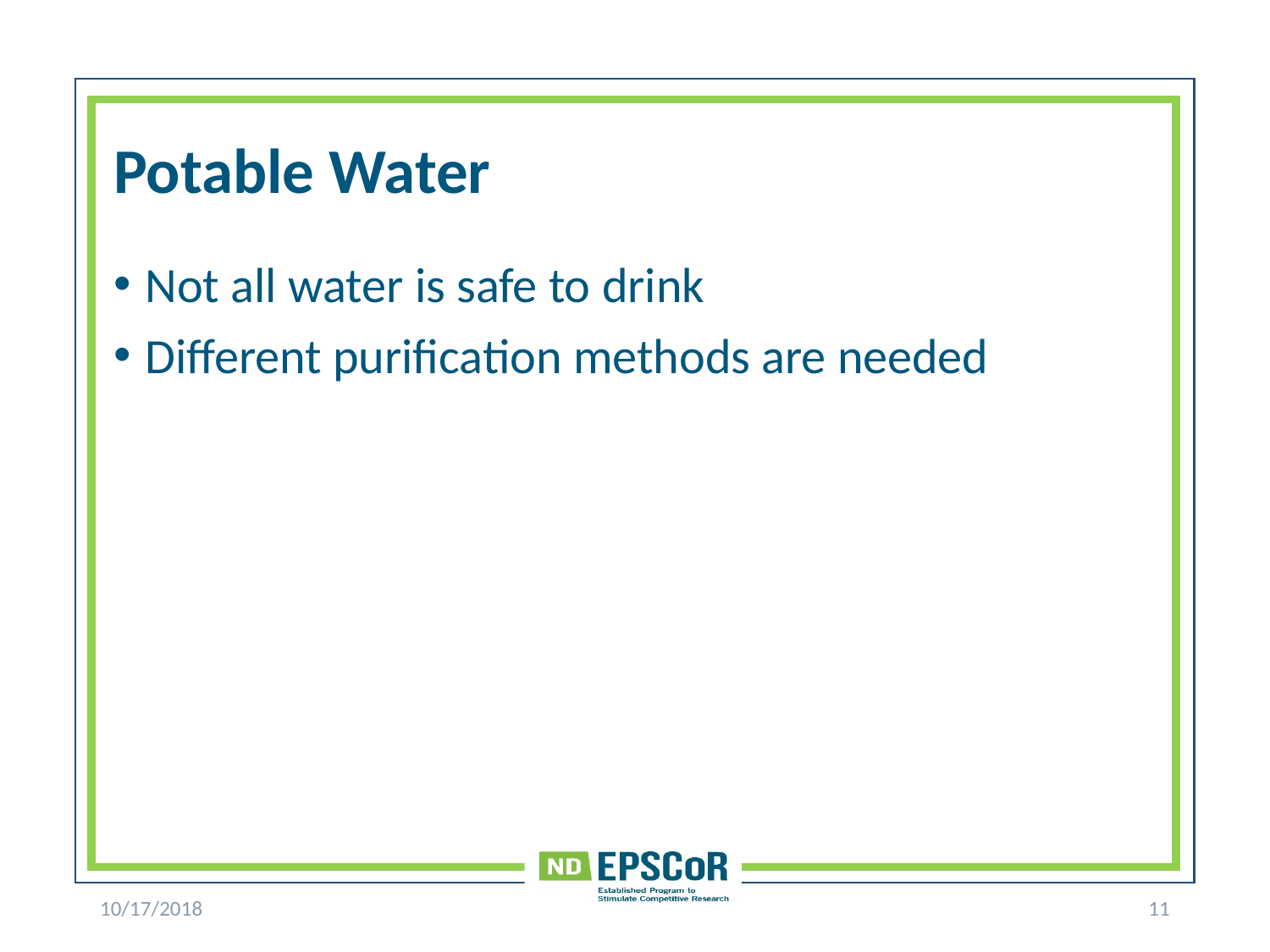

# Potable Water
Not all water is safe to drink
Different purification methods are needed

10/17/2018
11